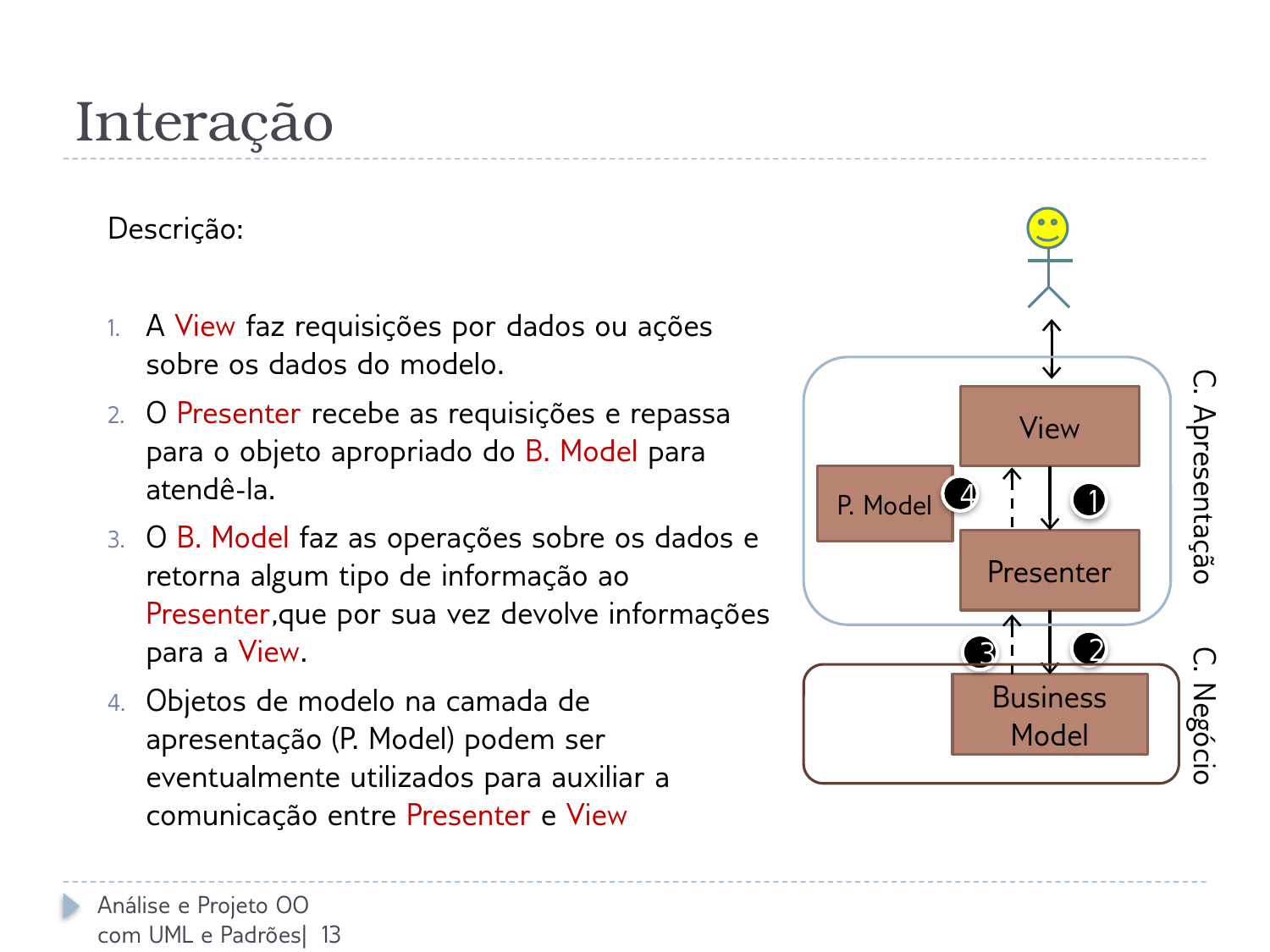

# Interação
Descrição:

A View faz requisições por dados ou ações sobre os dados do modelo.
O Presenter recebe as requisições e repassa para o objeto apropriado do B. Model para atendê-la.
O B. Model faz as operações sobre os dados e retorna algum tipo de informação ao Presenter,que por sua vez devolve informações para a View.
Objetos de modelo na camada de apresentação (P. Model) podem ser eventualmente utilizados para auxiliar a comunicação entre Presenter e View

View

P. Model
C. Apresentação
4
1
Presenter
2
3

Business
Model

C. Negócio
Análise e Projeto OO com UML e Padrões|  13